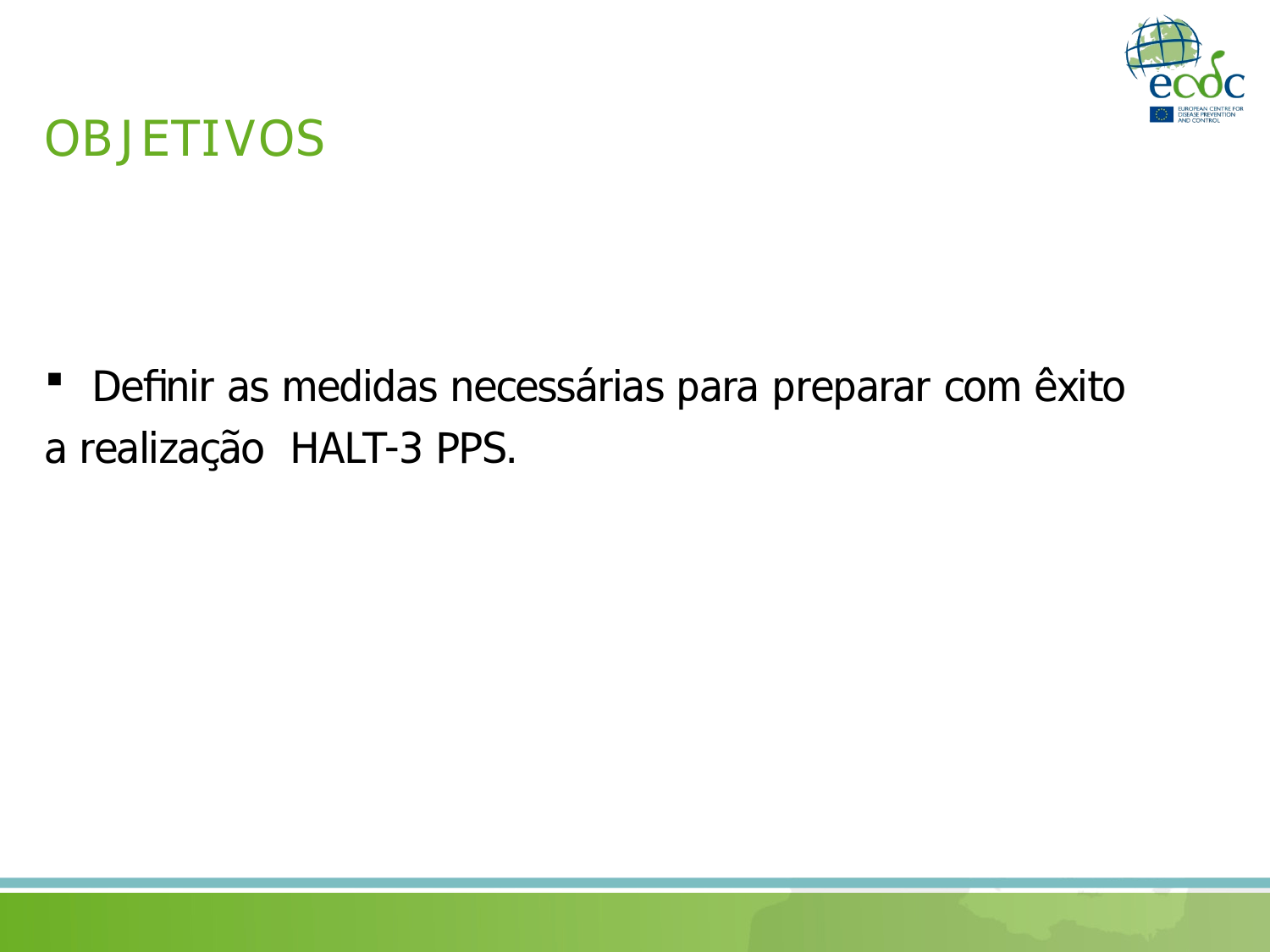

# OBJETIVOS

Definir as medidas necessárias para preparar com êxito
a realização  HALT-3 PPS.